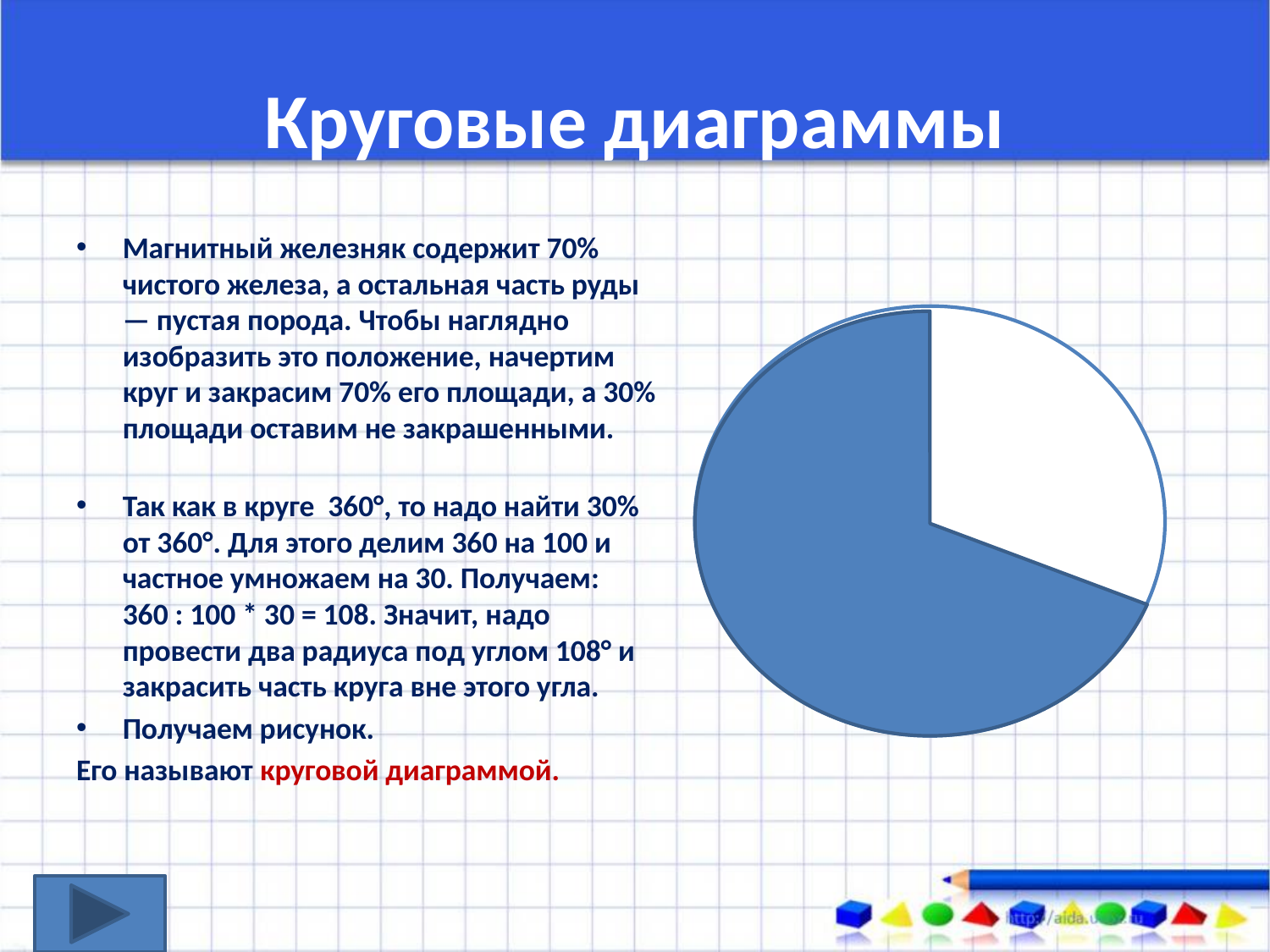

# Круговые диаграммы
Магнитный железняк содержит 70% чистого железа, а остальная часть руды — пустая порода. Чтобы наглядно изобразить это положение, начертим круг и закрасим 70% его площади, а 30% площади оставим не закрашенными.
Так как в круге  360°, то надо найти 30% от 360°. Для этого делим 360 на 100 и частное умножаем на 30. Получаем: 360 : 100 * 30 = 108. Значит, надо провести два радиуса под углом 108° и закрасить часть круга вне этого угла.
Получаем рисунок.
Его называют круговой диаграммой.